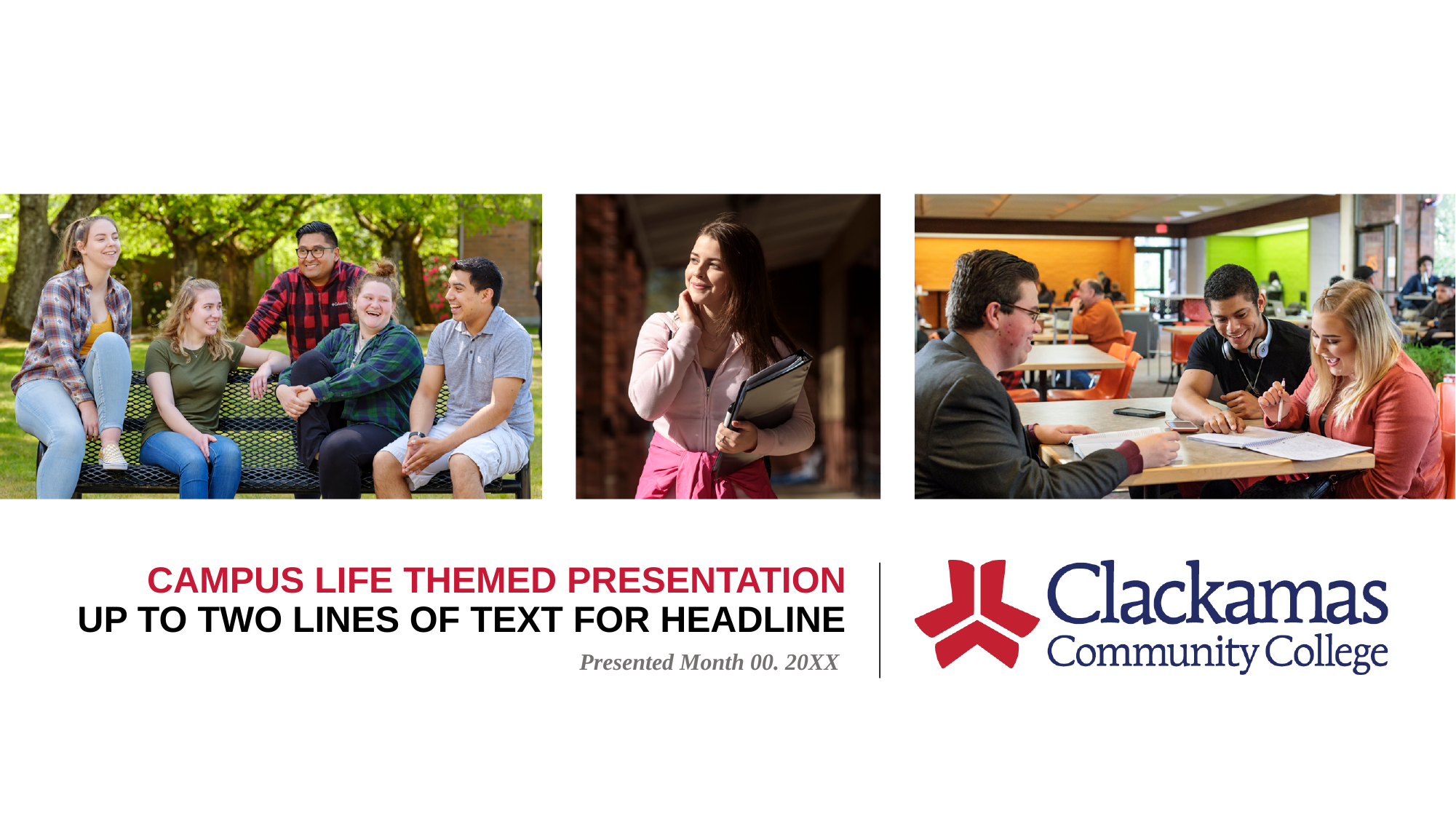

# CAMPUS LIFE THEMED PRESENTATION UP TO TWO LINES OF TEXT FOR HEADLINE
Presented Month 00. 20XX